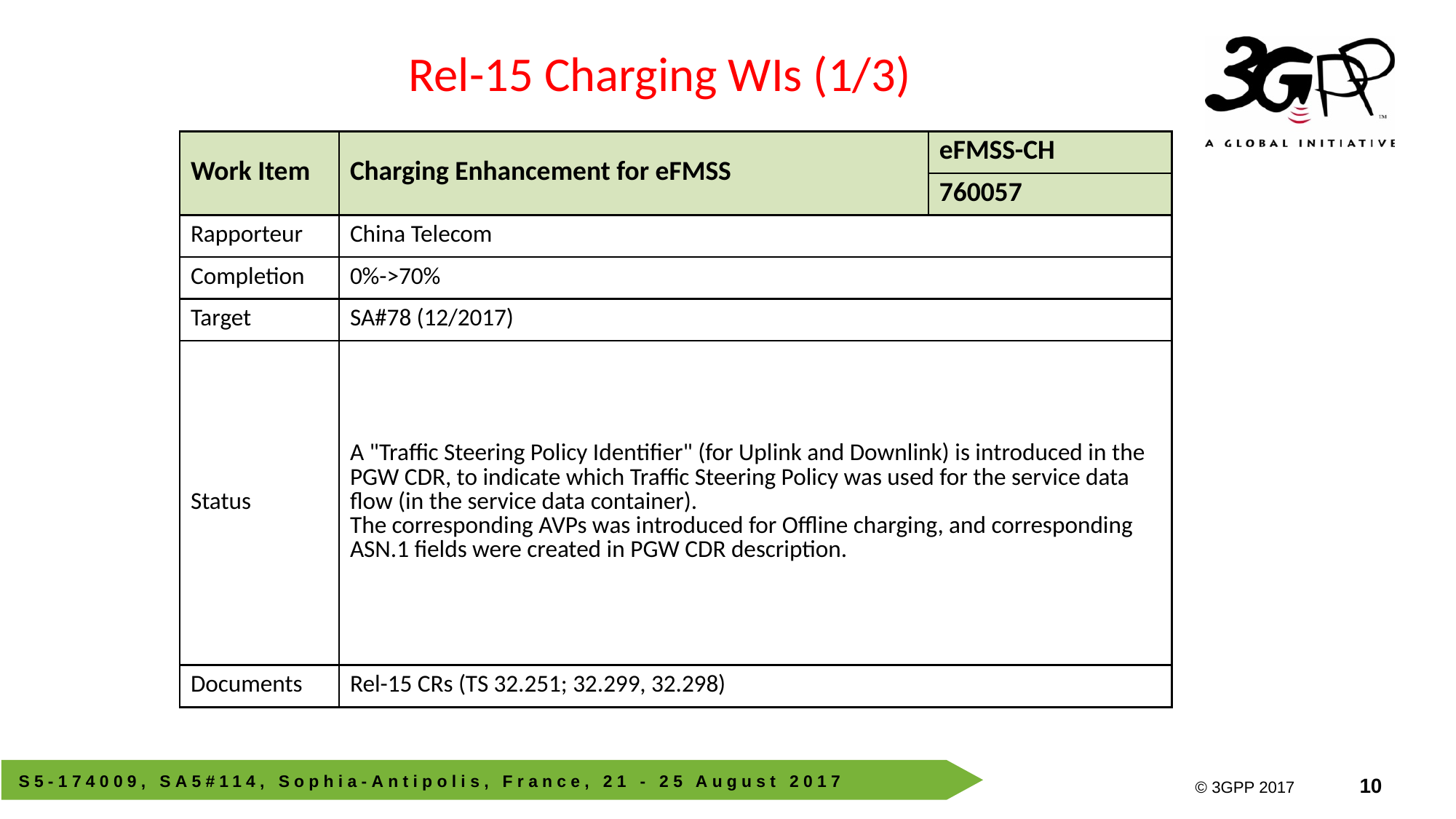

Rel-15 Charging WIs (1/3)
| Work Item | Charging Enhancement for eFMSS | eFMSS-CH |
| --- | --- | --- |
|  |  | 760057 |
| Rapporteur | China Telecom |  |
| Completion | 0%->70% |  |
| Target | SA#78 (12/2017) |  |
| Status | A "Traffic Steering Policy Identifier" (for Uplink and Downlink) is introduced in the PGW CDR, to indicate which Traffic Steering Policy was used for the service data flow (in the service data container). The corresponding AVPs was introduced for Offline charging, and corresponding ASN.1 fields were created in PGW CDR description. |  |
| Documents | Rel-15 CRs (TS 32.251; 32.299, 32.298) |  |